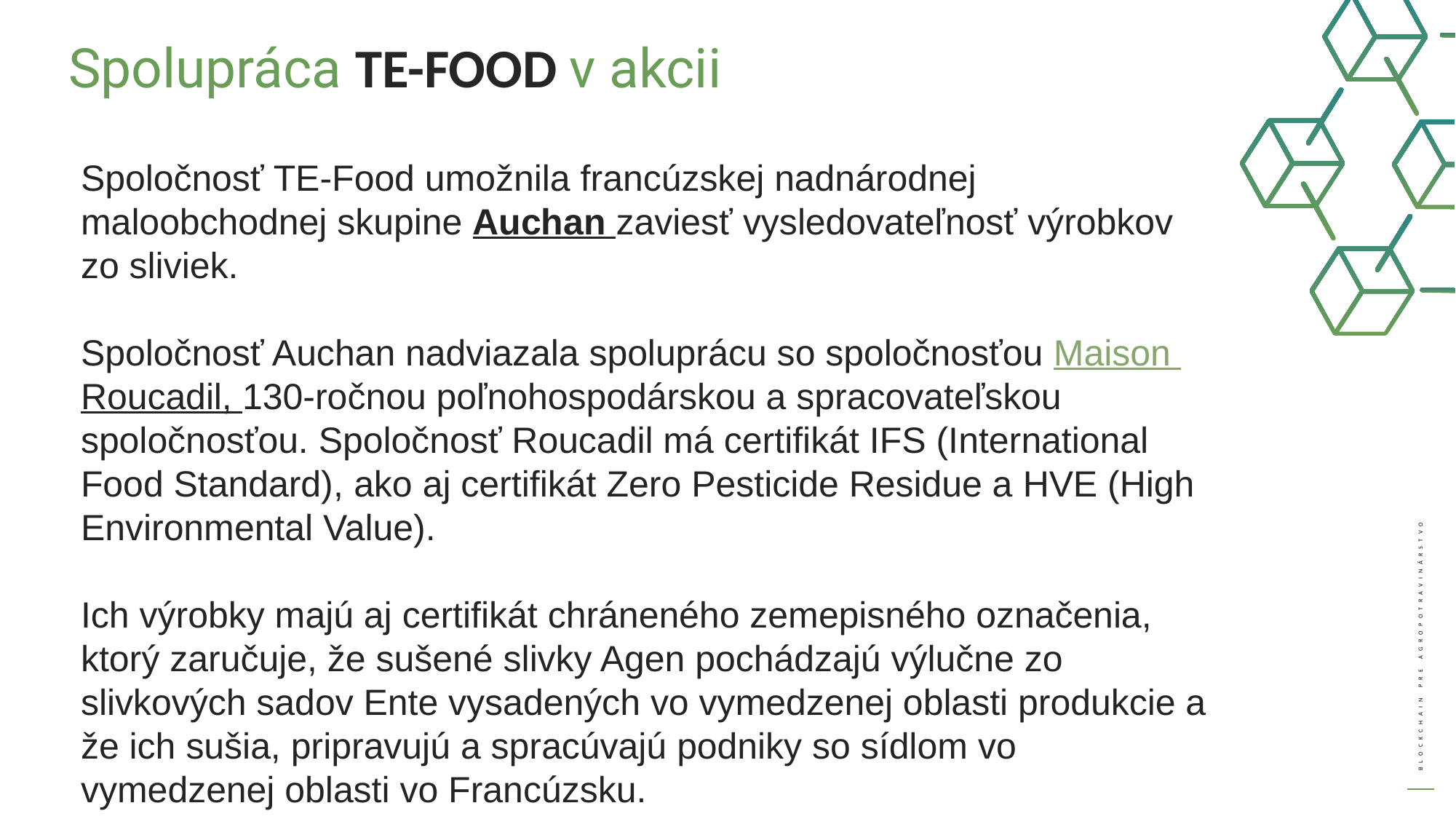

Spolupráca TE-FOOD v akcii

Spoločnosť TE-Food umožnila francúzskej nadnárodnej maloobchodnej skupine Auchan zaviesť vysledovateľnosť výrobkov zo sliviek.

Spoločnosť Auchan nadviazala spoluprácu so spoločnosťou Maison Roucadil, 130-ročnou poľnohospodárskou a spracovateľskou spoločnosťou. Spoločnosť Roucadil má certifikát IFS (International Food Standard), ako aj certifikát Zero Pesticide Residue a HVE (High Environmental Value).

Ich výrobky majú aj certifikát chráneného zemepisného označenia, ktorý zaručuje, že sušené slivky Agen pochádzajú výlučne zo slivkových sadov Ente vysadených vo vymedzenej oblasti produkcie a že ich sušia, pripravujú a spracúvajú podniky so sídlom vo vymedzenej oblasti vo Francúzsku.

-